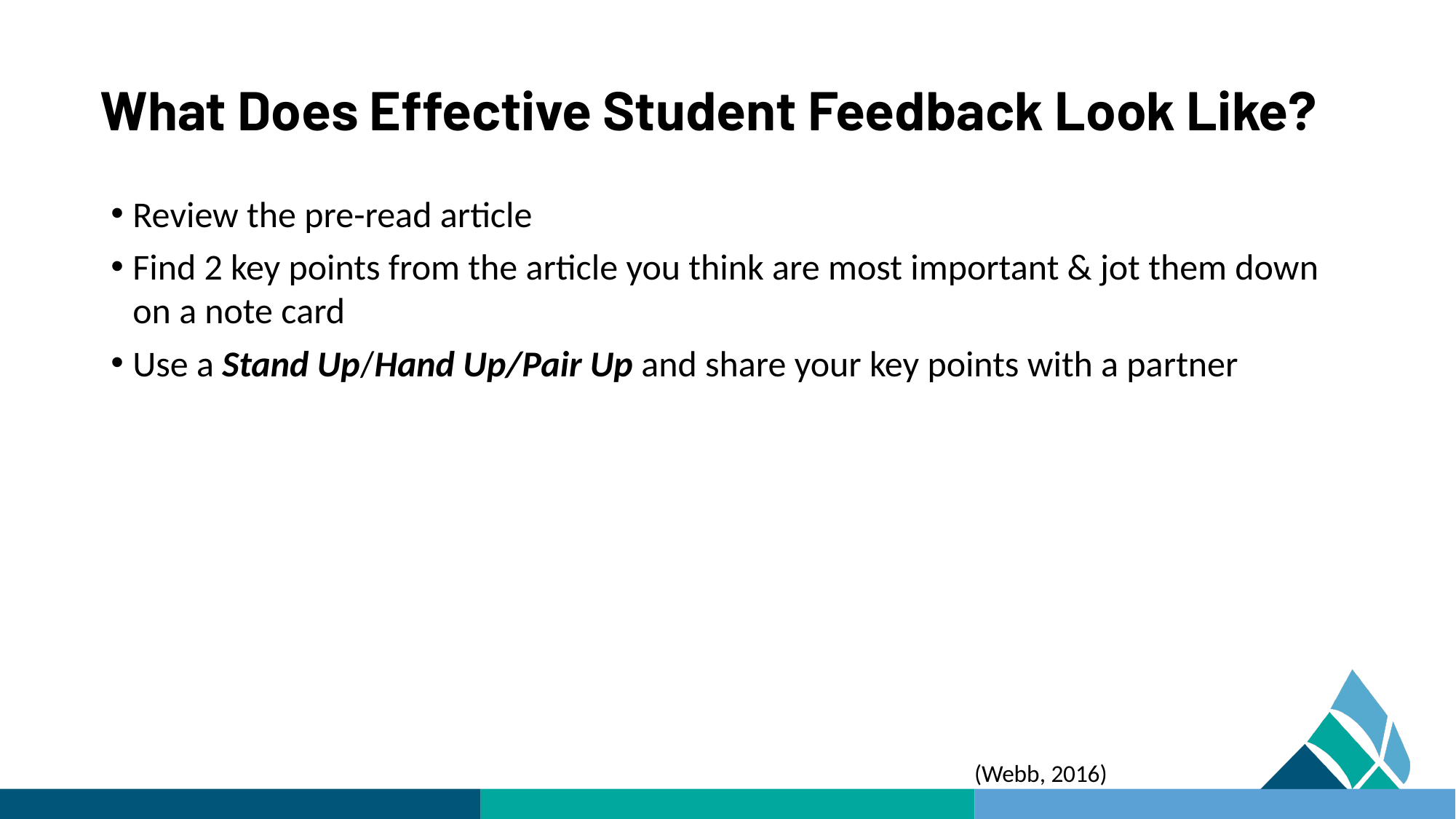

# What Does Effective Student Feedback Look Like?
Review the pre-read article
Find 2 key points from the article you think are most important & jot them down on a note card
Use a Stand Up/Hand Up/Pair Up and share your key points with a partner

(Webb, 2016)